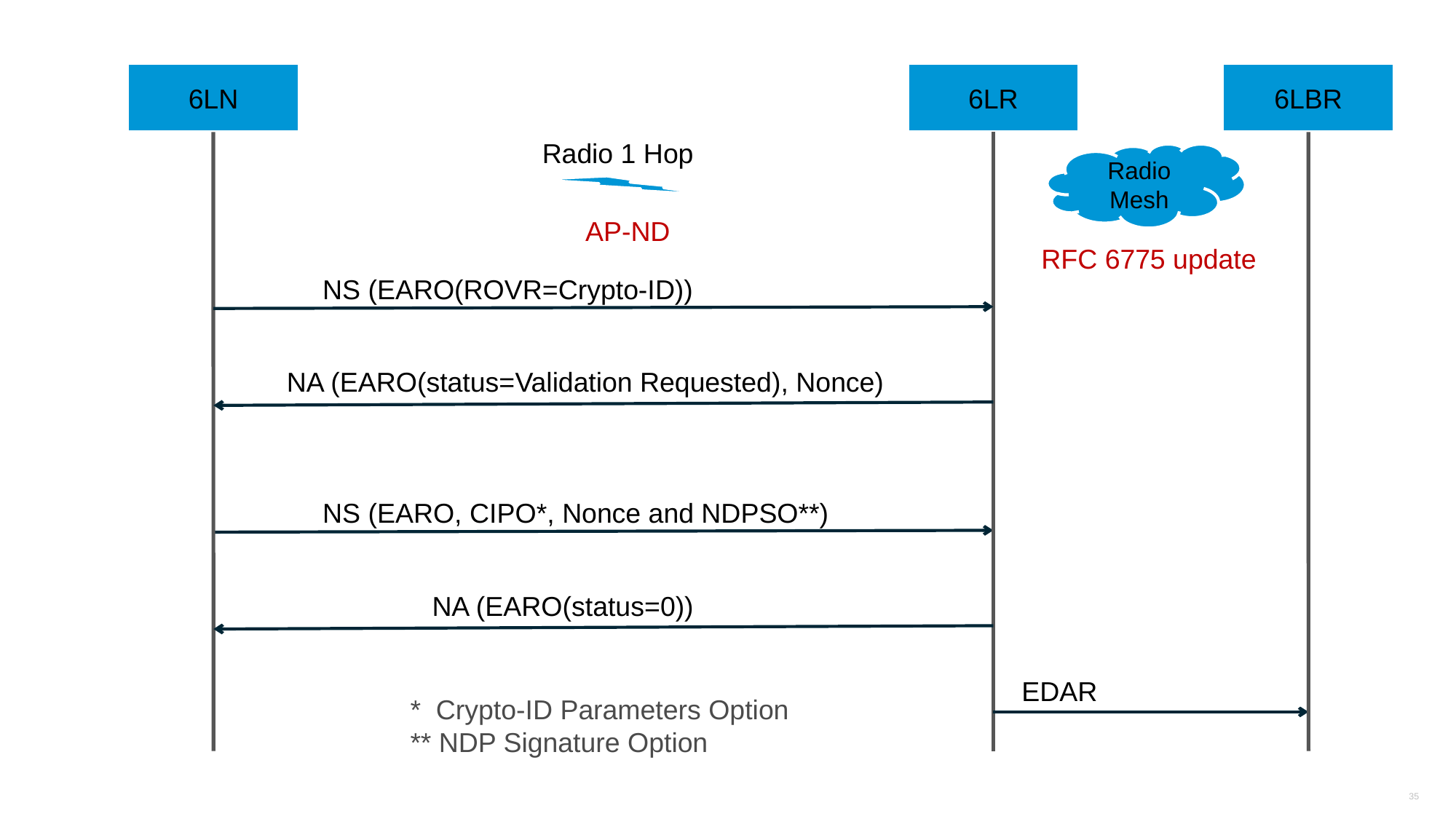

6LN
6LR
6LBR
LP Node
6LR
6LBR
Radio 1 Hop
Radio Mesh

AP-ND
RFC 6775 update
NS (EARO(ROVR=Crypto-ID))
NA (EARO(status=Validation Requested), Nonce)
NS (EARO, CIPO*, Nonce and NDPSO**)
                   NA (EARO(status=0))
EDAR
*  Crypto-ID Parameters Option
** NDP Signature Option